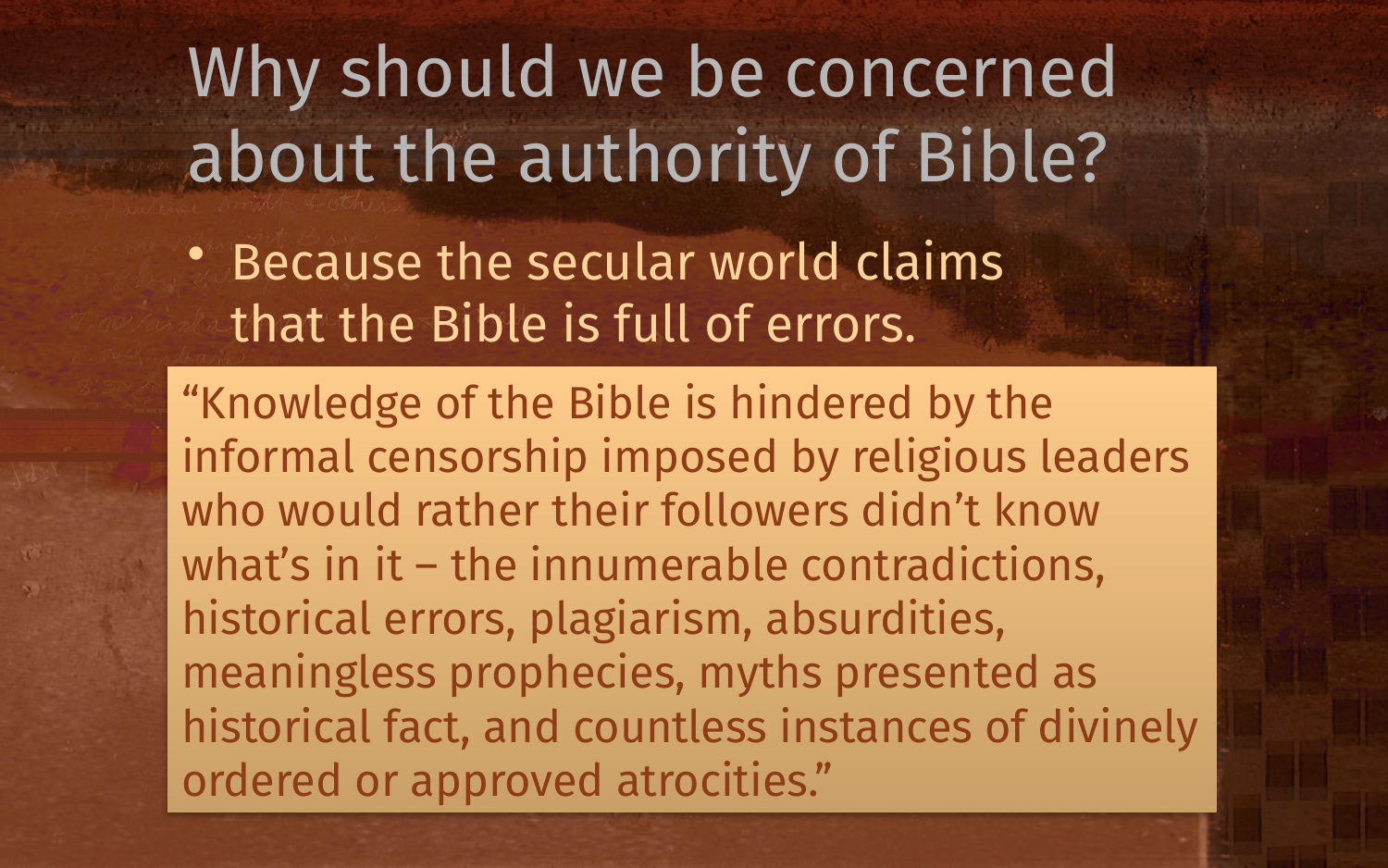

Why should we be concerned about the authority of Bible?
Because the secular world claims
that the Bible is full of errors.
“Knowledge of the Bible is hindered by the informal censorship imposed by religious leaders who would rather their followers didn’t know what’s in it – the innumerable contradictions, historical errors, plagiarism, absurdities, meaningless prophecies, myths presented as historical fact, and countless instances of divinely ordered or approved atrocities.”